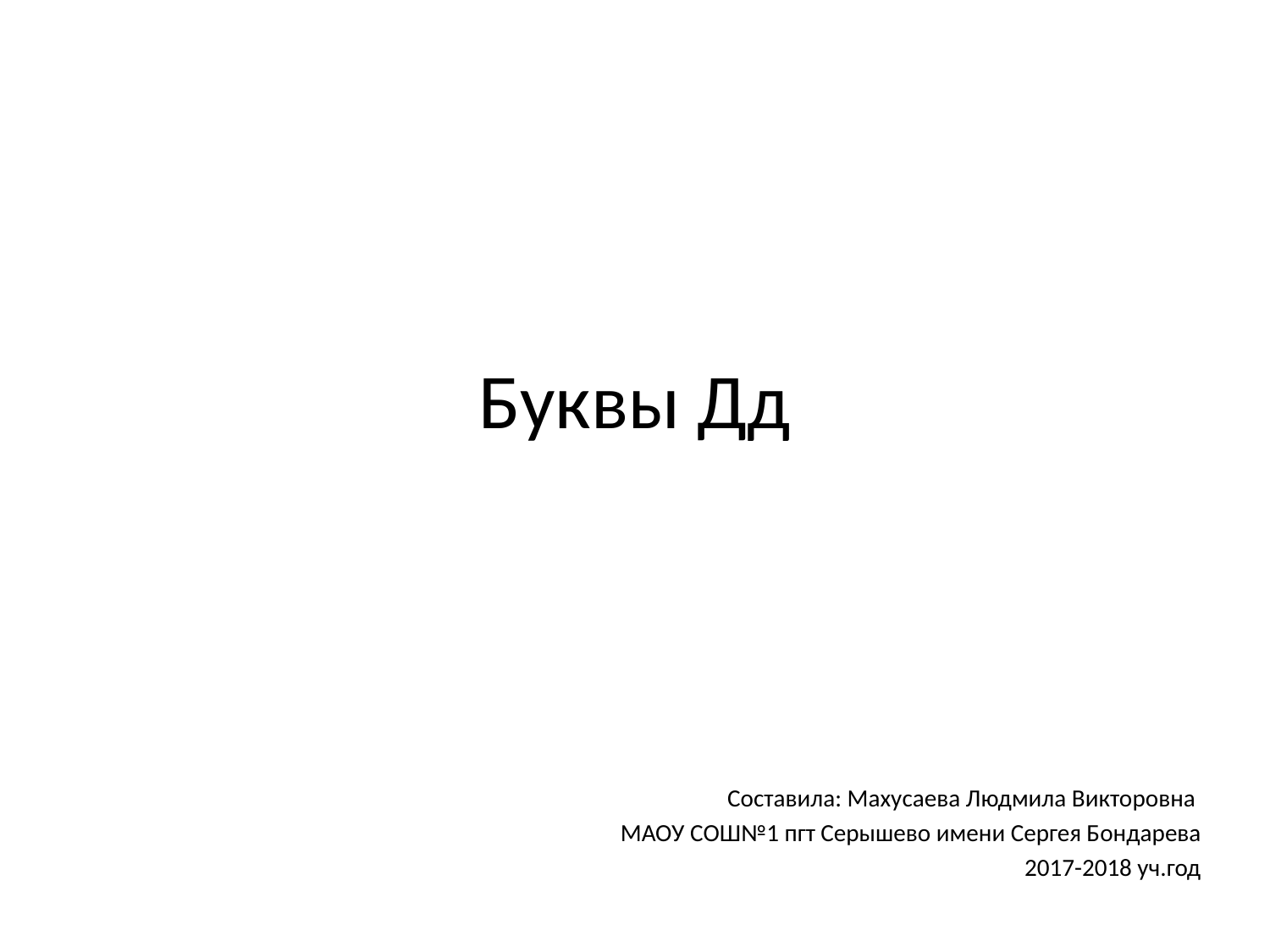

# Буквы Дд
Составила: Махусаева Людмила Викторовна
МАОУ СОШ№1 пгт Серышево имени Сергея Бондарева
2017-2018 уч.год